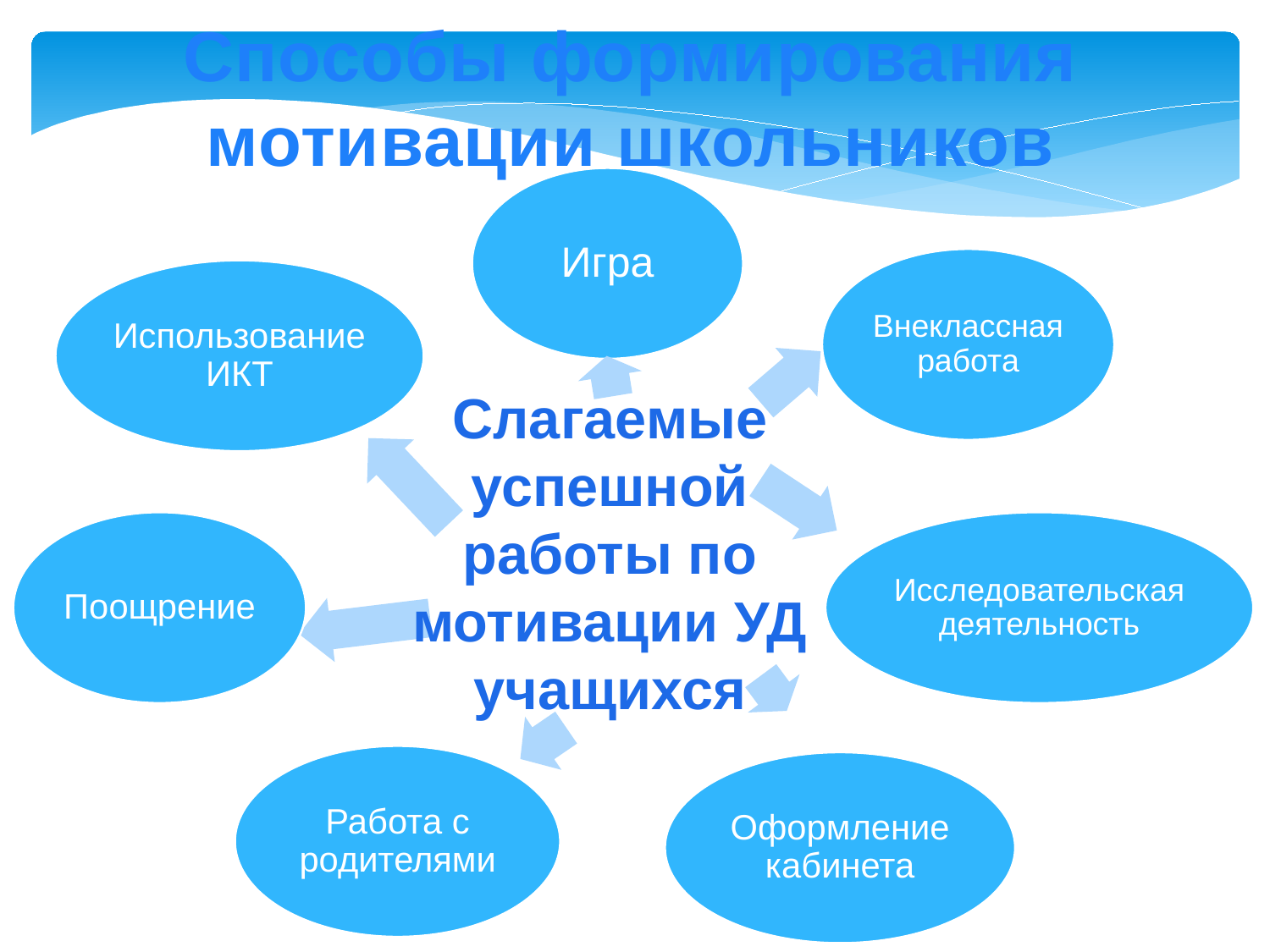

Способы формирования мотивации школьников
Игра

Внеклассная работа

Исследовательская деятельность

Оформление кабинета

Работа с родителями

Поощрение

Использование ИКТ

Слагаемые успешной
работы по мотивации УД учащихся